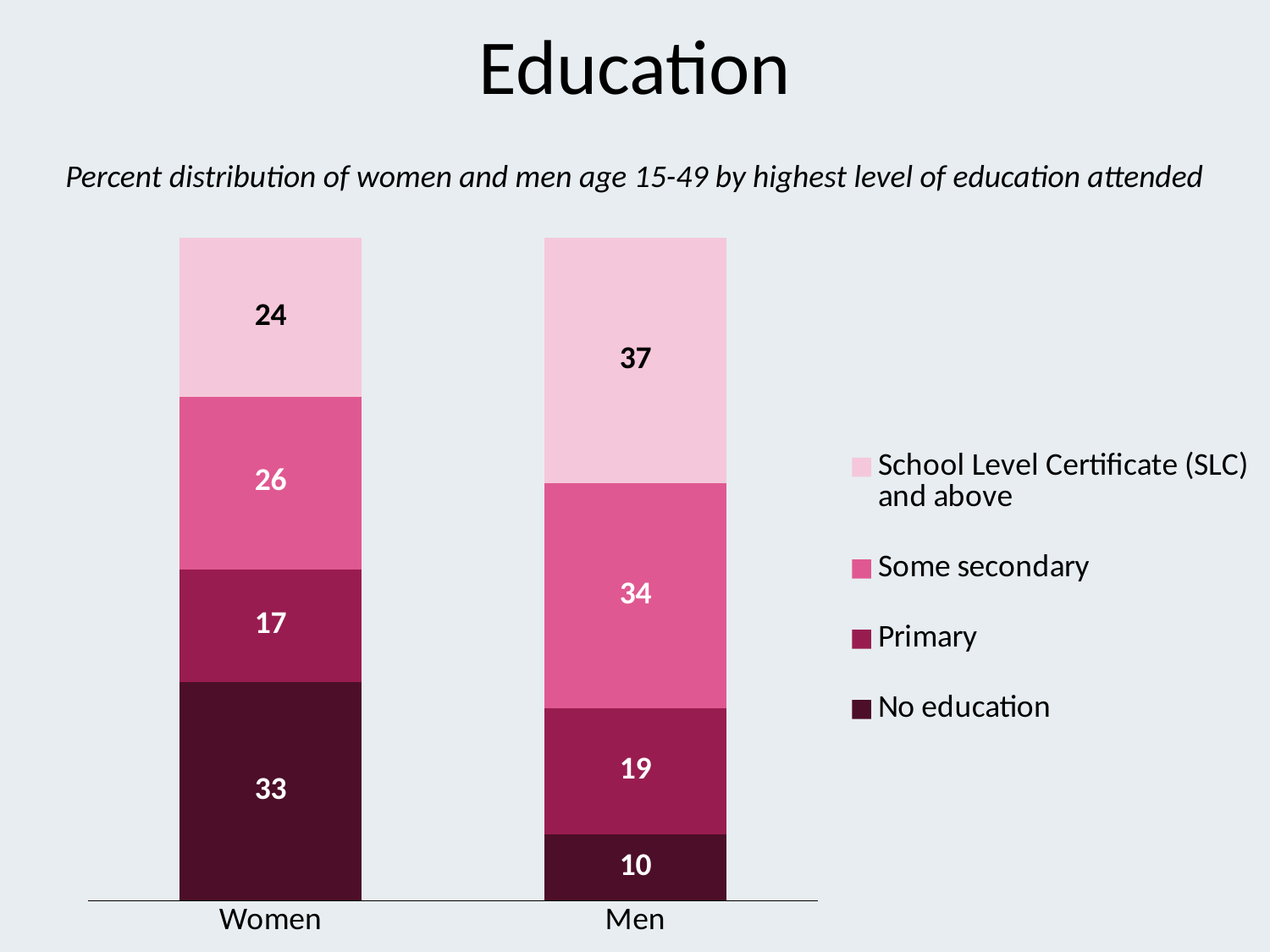

# Education
Percent distribution of women and men age 15-49 by highest level of education attended

### Chart

| Category | No education | Primary | Some secondary | School Level Certificate (SLC) and above |
|---|---|---|---|---|
| Women | 33.0 | 17.0 | 26.0 | 24.0 |
| Men | 10.0 | 19.0 | 34.0 | 37.0 |